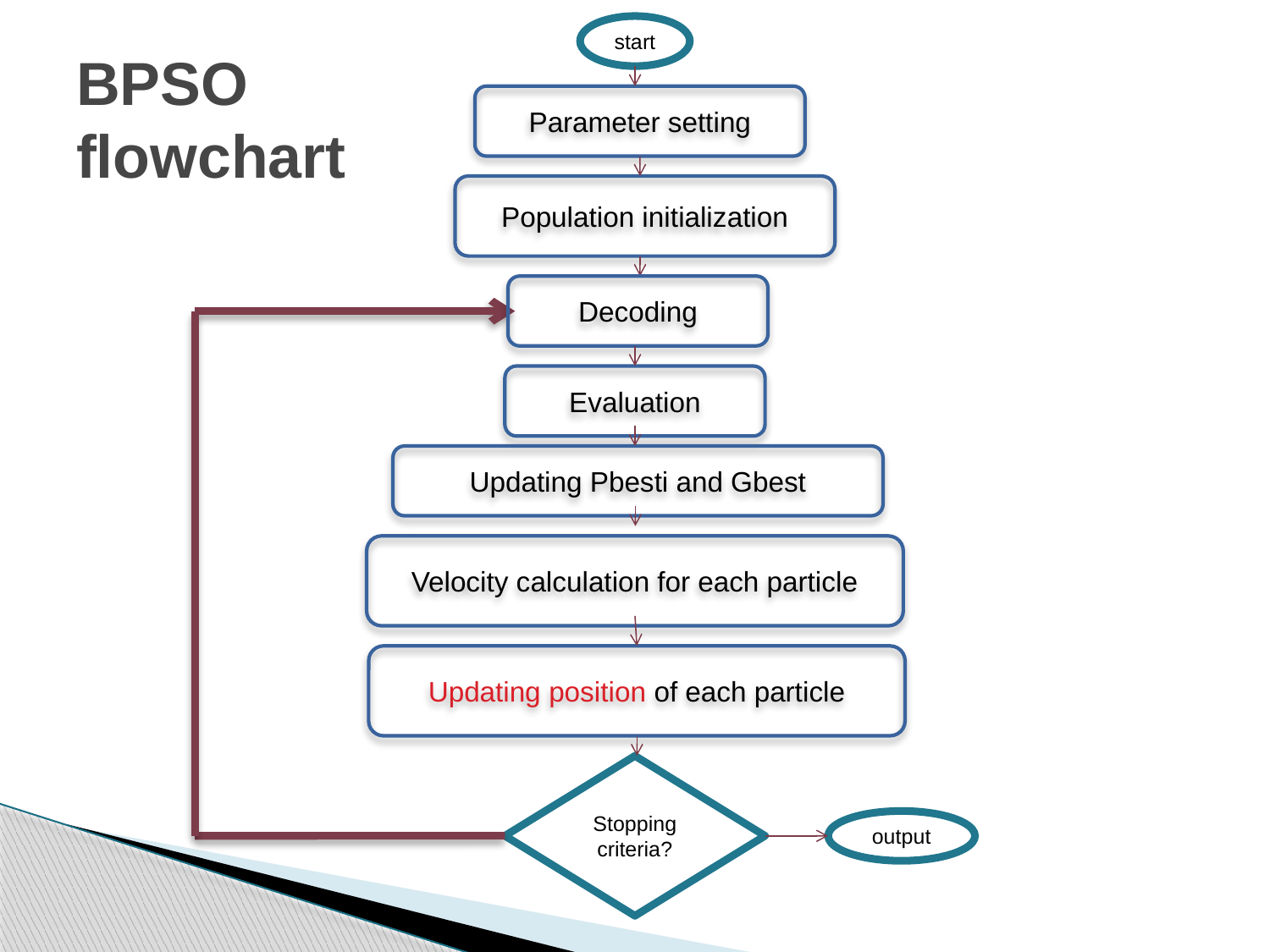

start
# BPSO flowchart
Parameter setting
Population initialization

Decoding
Evaluation
Updating Pbesti and Gbest
Velocity calculation for each particle
Updating position of each particle
Stopping criteria?
output